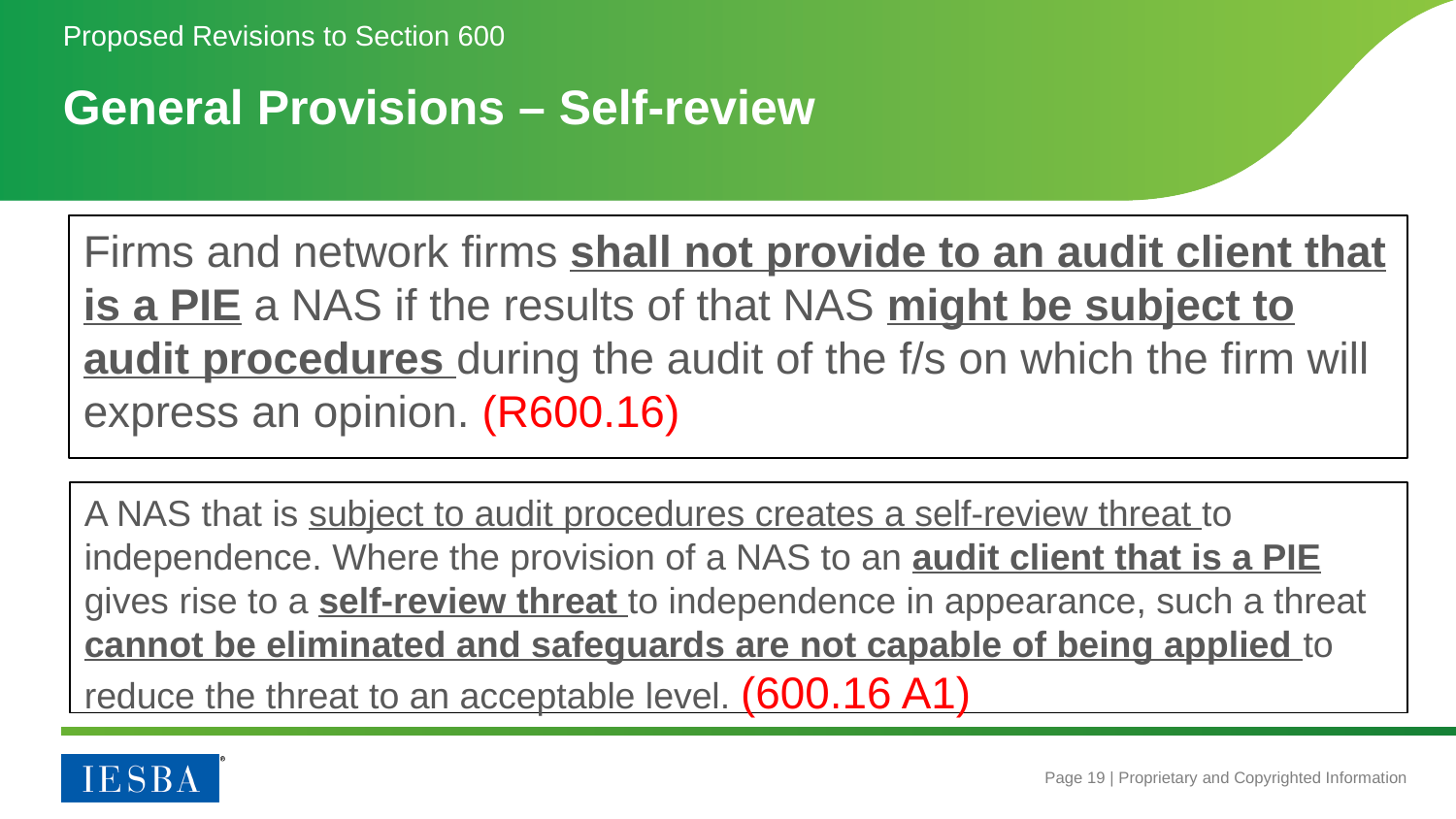

Proposed Revisions to Section 600
# General Provisions – Self-review
Firms and network firms shall not provide to an audit client that is a PIE a NAS if the results of that NAS might be subject to audit procedures during the audit of the f/s on which the firm will express an opinion. (R600.16)
A NAS that is subject to audit procedures creates a self-review threat to independence. Where the provision of a NAS to an audit client that is a PIE gives rise to a self-review threat to independence in appearance, such a threat cannot be eliminated and safeguards are not capable of being applied to reduce the threat to an acceptable level. (600.16 A1)